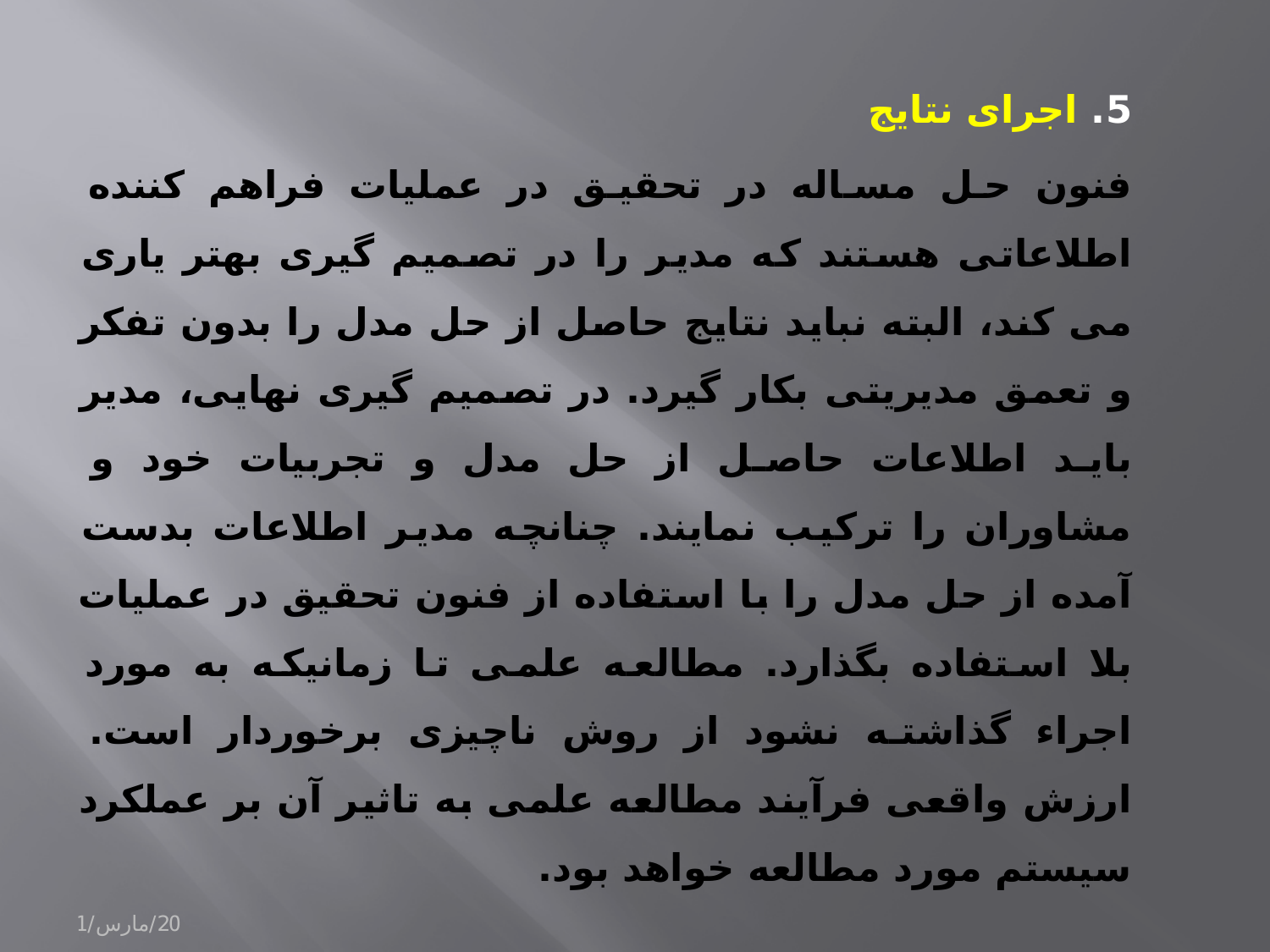

5. اجرای نتایج
فنون حل مساله در تحقیق در عملیات فراهم کننده اطلاعاتی هستند که مدیر را در تصمیم گیری بهتر یاری می کند، البته نباید نتایج حاصل از حل مدل را بدون تفکر و تعمق مدیریتی بکار گیرد. در تصمیم گیری نهایی، مدیر باید اطلاعات حاصل از حل مدل و تجربیات خود و مشاوران را ترکیب نمایند. چنانچه مدیر اطلاعات بدست آمده از حل مدل را با استفاده از فنون تحقیق در عملیات بلا استفاده بگذارد. مطالعه علمی تا زمانیکه به مورد اجراء گذاشته نشود از روش ناچیزی برخوردار است. ارزش واقعی فرآیند مطالعه علمی به تاثیر آن بر عملکرد سیستم مورد مطالعه خواهد بود.
20/مارس/1